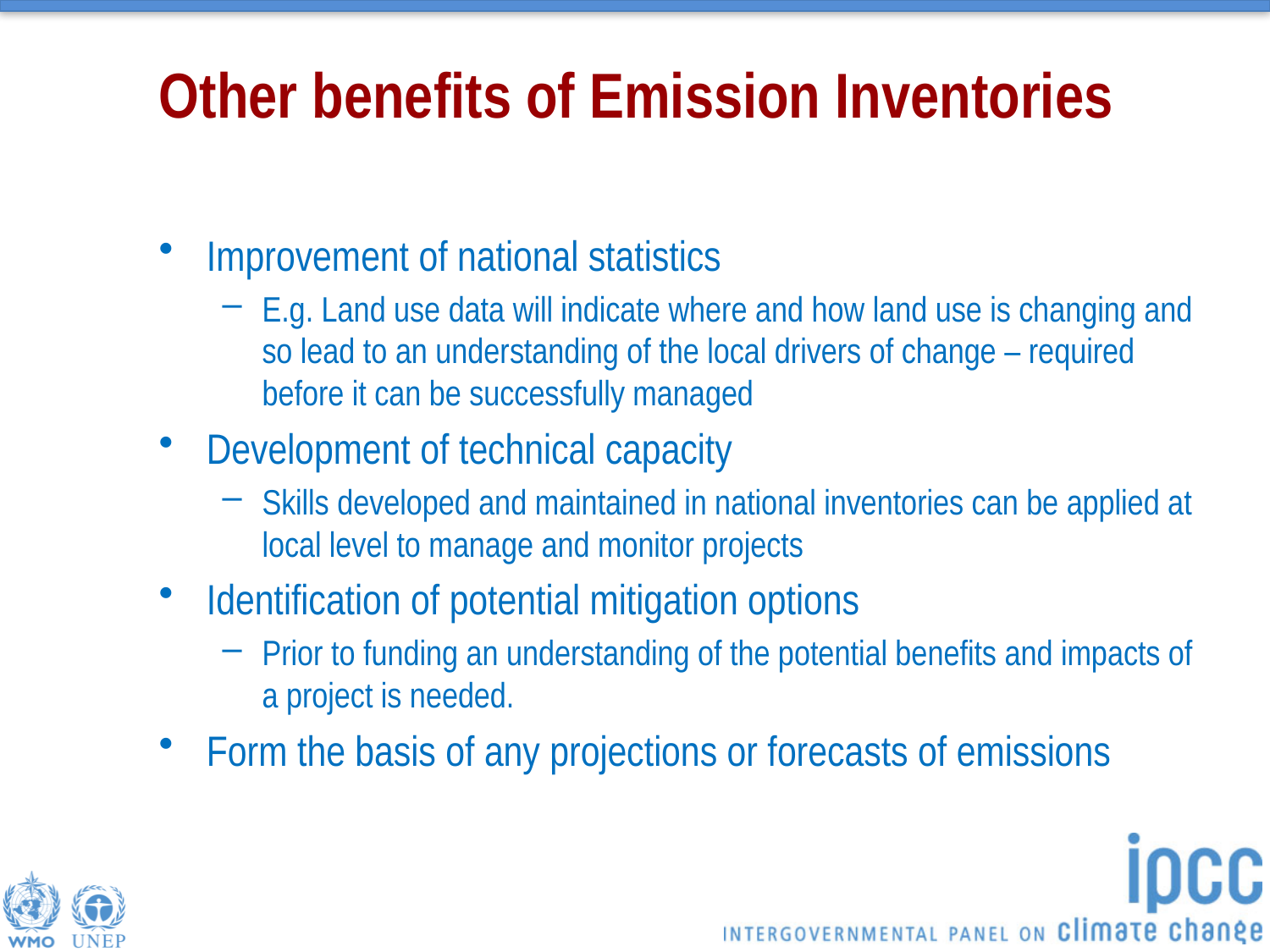

# Other benefits of Emission Inventories
Improvement of national statistics
E.g. Land use data will indicate where and how land use is changing and so lead to an understanding of the local drivers of change – required before it can be successfully managed
Development of technical capacity
Skills developed and maintained in national inventories can be applied at local level to manage and monitor projects
Identification of potential mitigation options
Prior to funding an understanding of the potential benefits and impacts of a project is needed.
Form the basis of any projections or forecasts of emissions